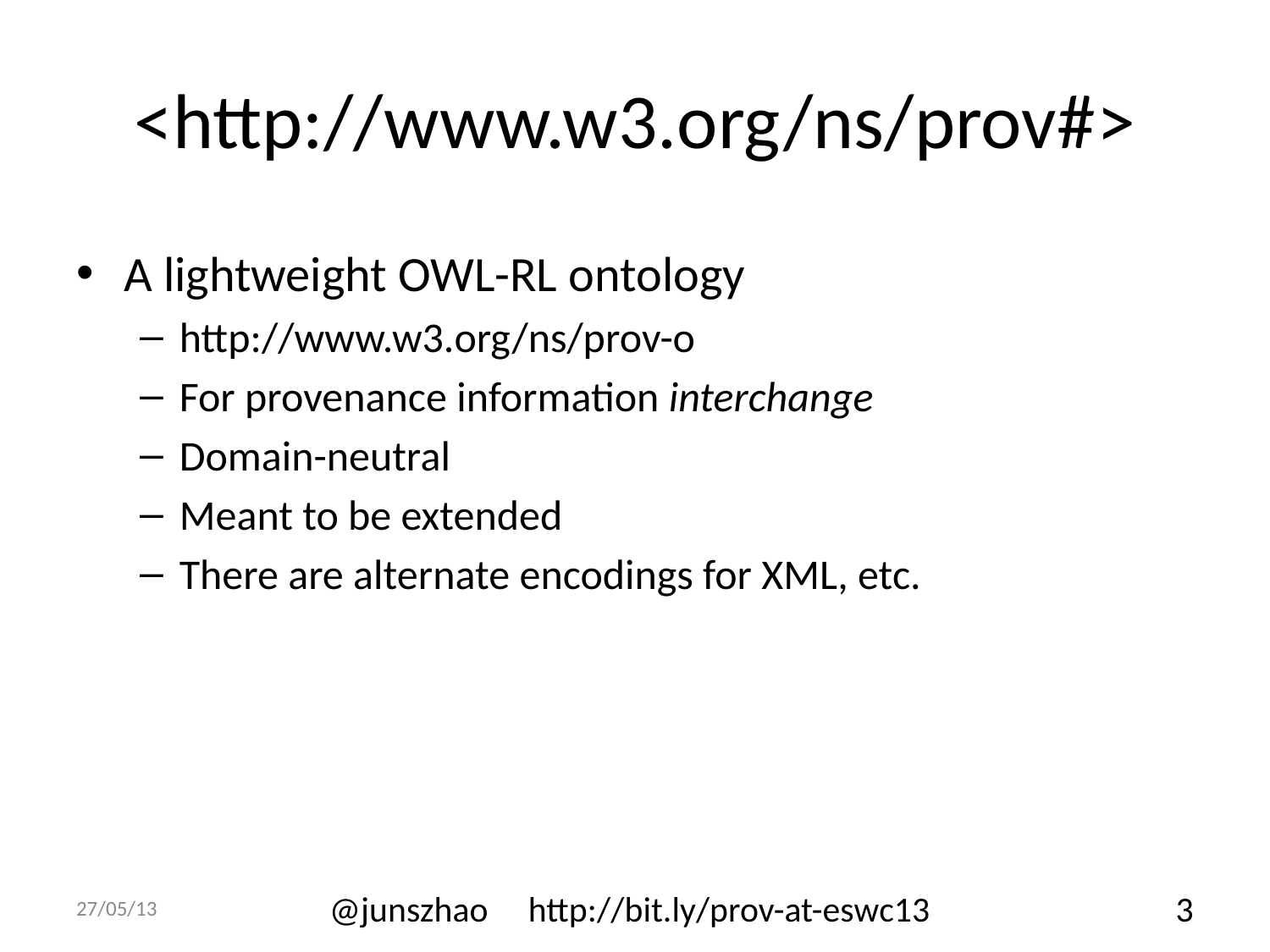

# <http://www.w3.org/ns/prov#>
A lightweight OWL-RL ontology
http://www.w3.org/ns/prov-o
For provenance information interchange
Domain-neutral
Meant to be extended
There are alternate encodings for XML, etc.

27/05/13
@junszhao     http://bit.ly/prov-at-eswc13
3